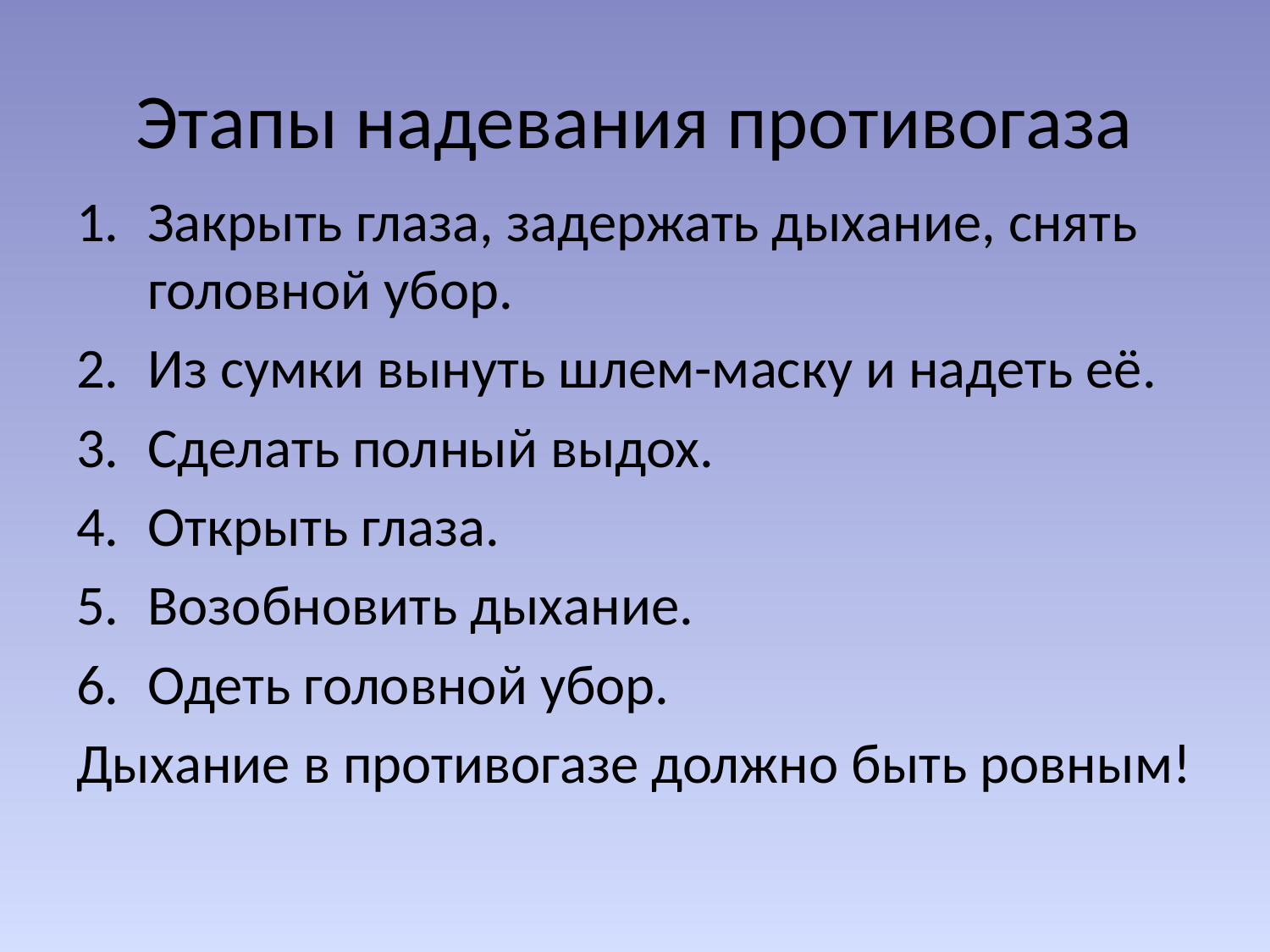

# Этапы надевания противогаза
Закрыть глаза, задержать дыхание, снять головной убор.
Из сумки вынуть шлем-маску и надеть её.
Сделать полный выдох.
Открыть глаза.
Возобновить дыхание.
Одеть головной убор.
Дыхание в противогазе должно быть ровным!